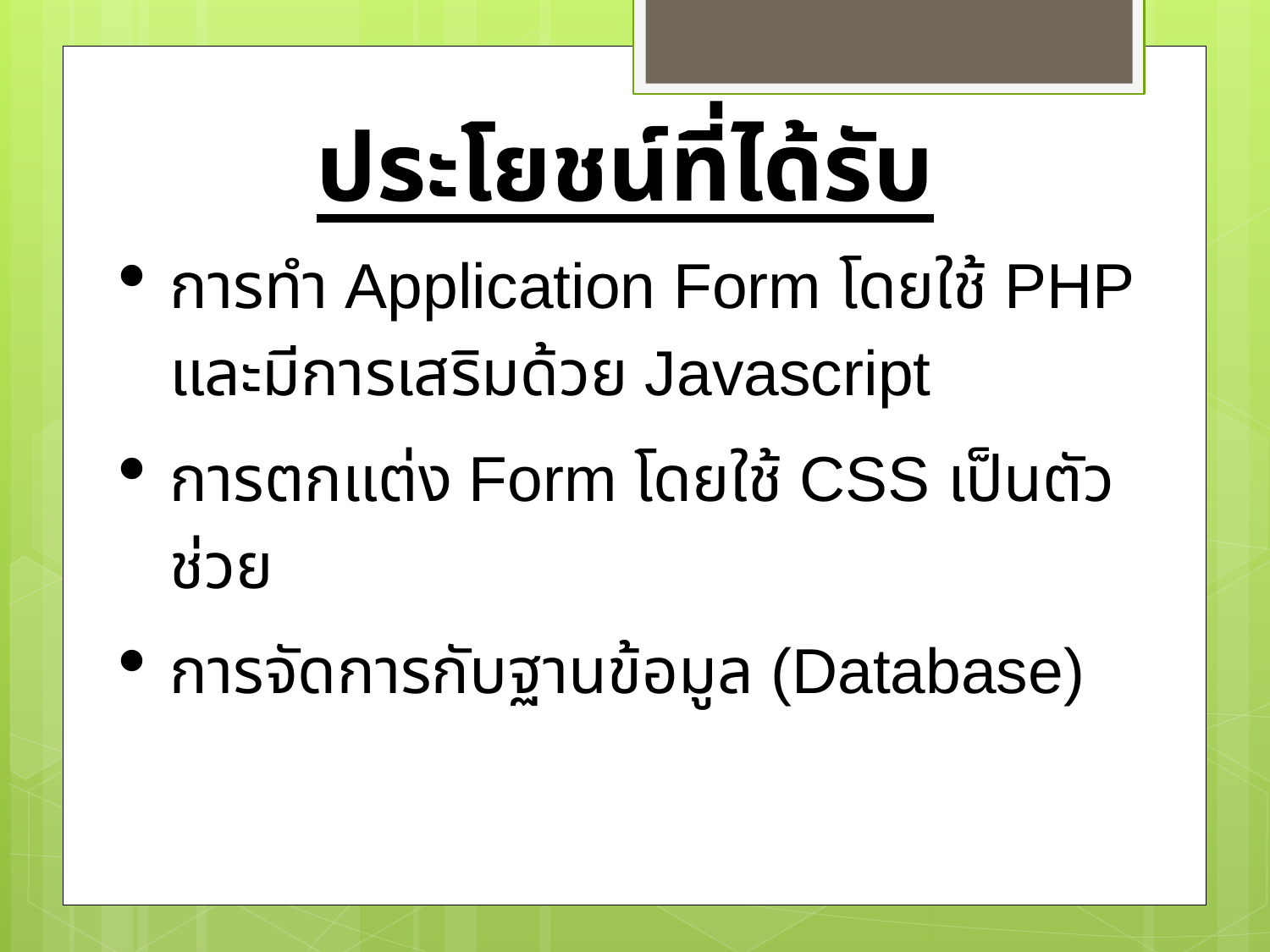

ประโยชน์ที่ได้รับ
การทำ Application Form โดยใช้ PHP และมีการเสริมด้วย Javascript
การตกแต่ง Form โดยใช้ CSS เป็นตัวช่วย
การจัดการกับฐานข้อมูล (Database)